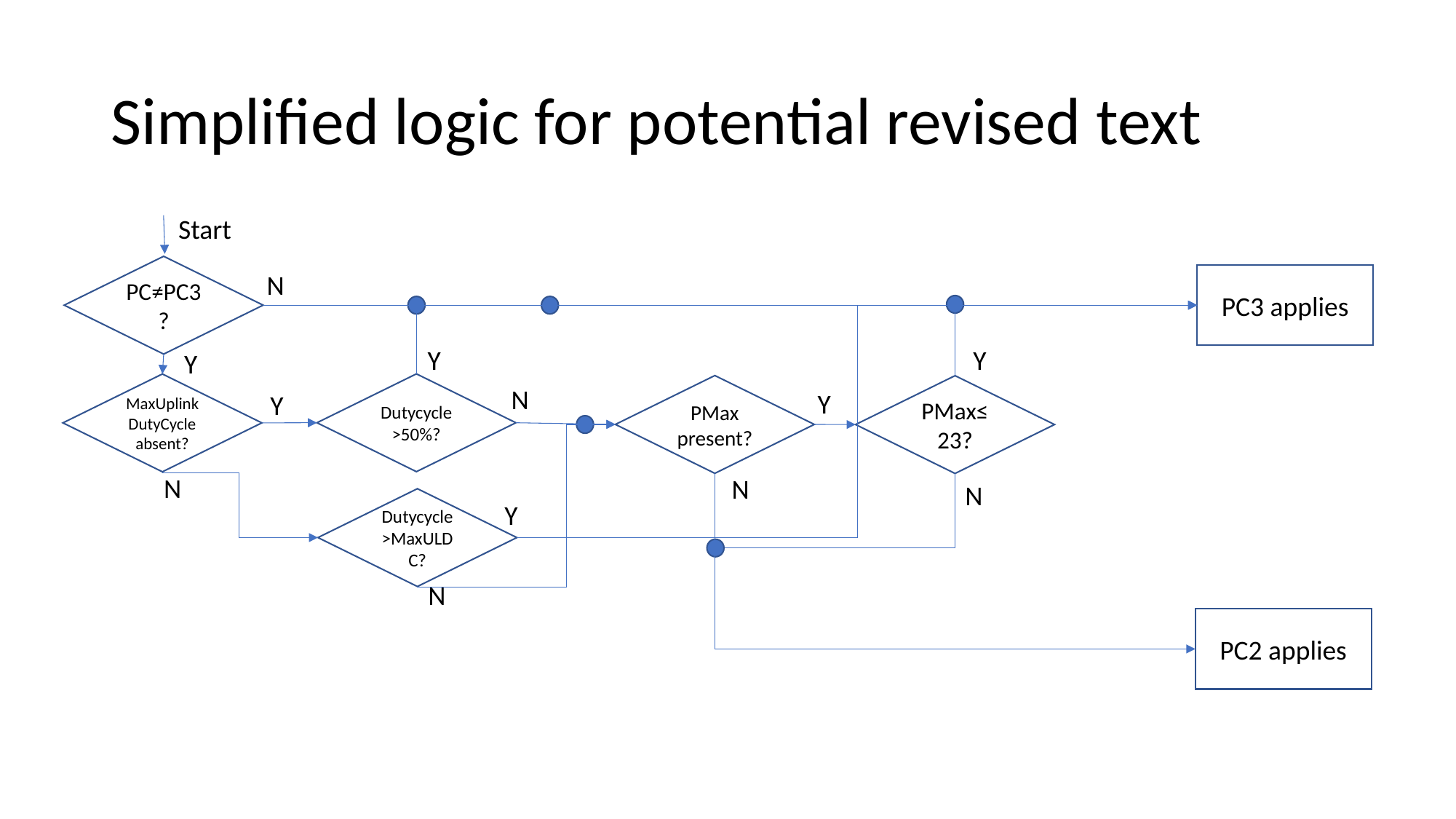

# Simplified logic for potential revised text
Start
PC≠PC3?
N
PC3 applies

Y
Y
Y
Dutycycle >50%?
MaxUplinkDutyCycle absent?
PMax present?
PMax≤23?
N
Y
Y

N
N
N
Dutycycle >MaxULDC?
Y

N
PC2 applies